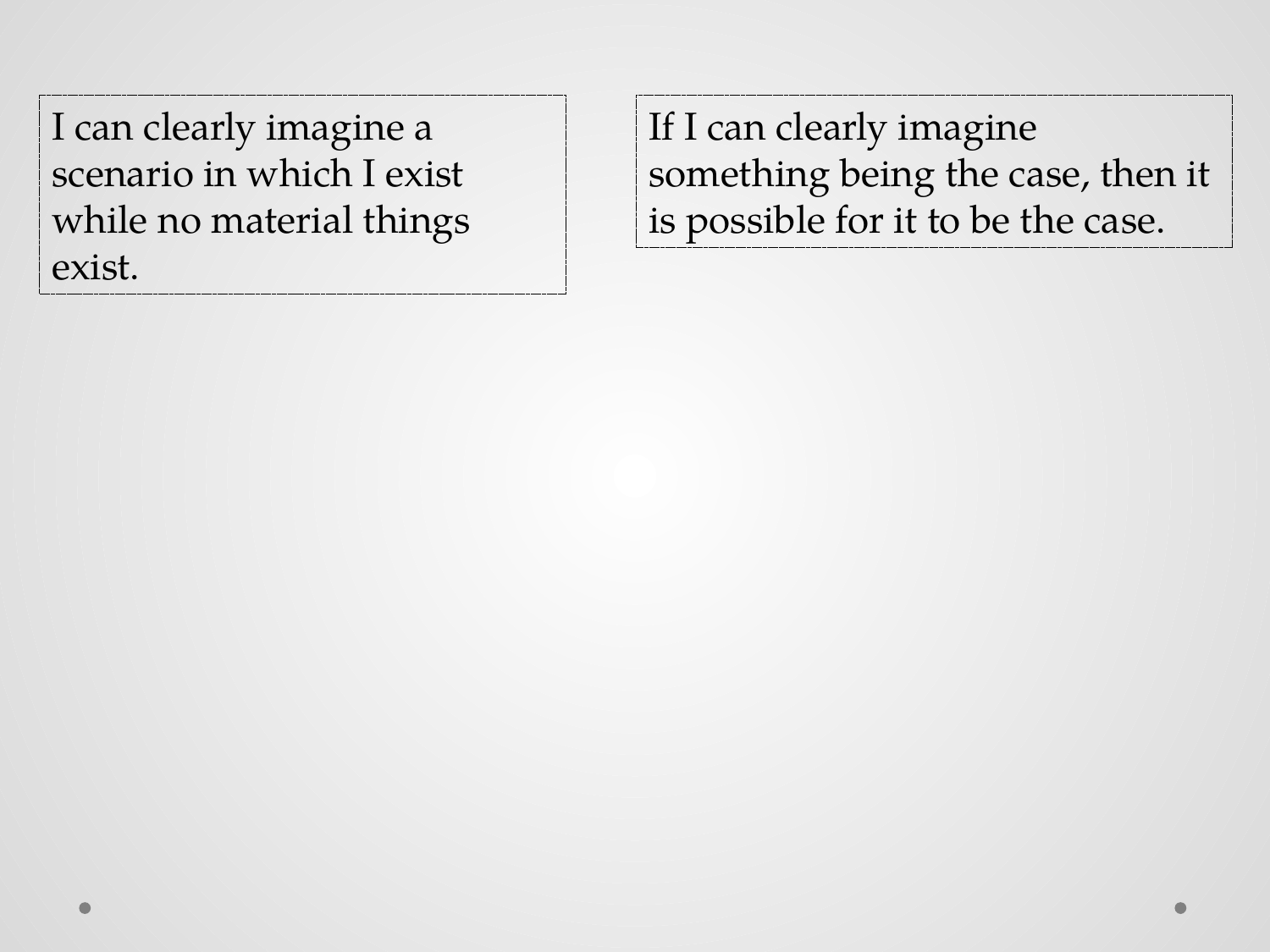

I can clearly imagine a scenario in which I exist while no material things exist.
If I can clearly imagine something being the case, then it is possible for it to be the case.